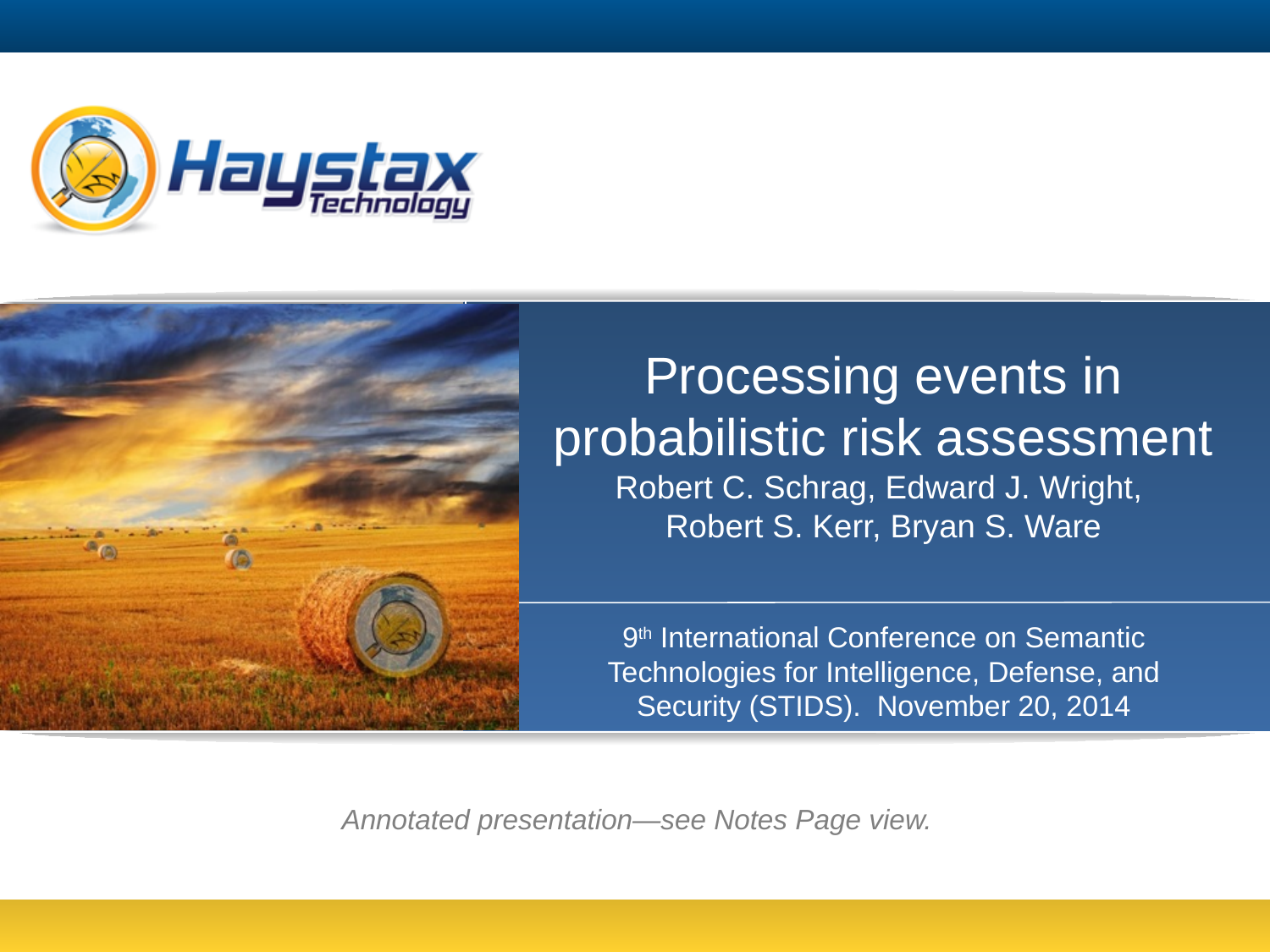

# Processing events in probabilistic risk assessment Robert C. Schrag, Edward J. Wright, Robert S. Kerr, Bryan S. Ware
9th International Conference on Semantic Technologies for Intelligence, Defense, and Security (STIDS).  November 20, 2014
Annotated presentation—see Notes Page view.